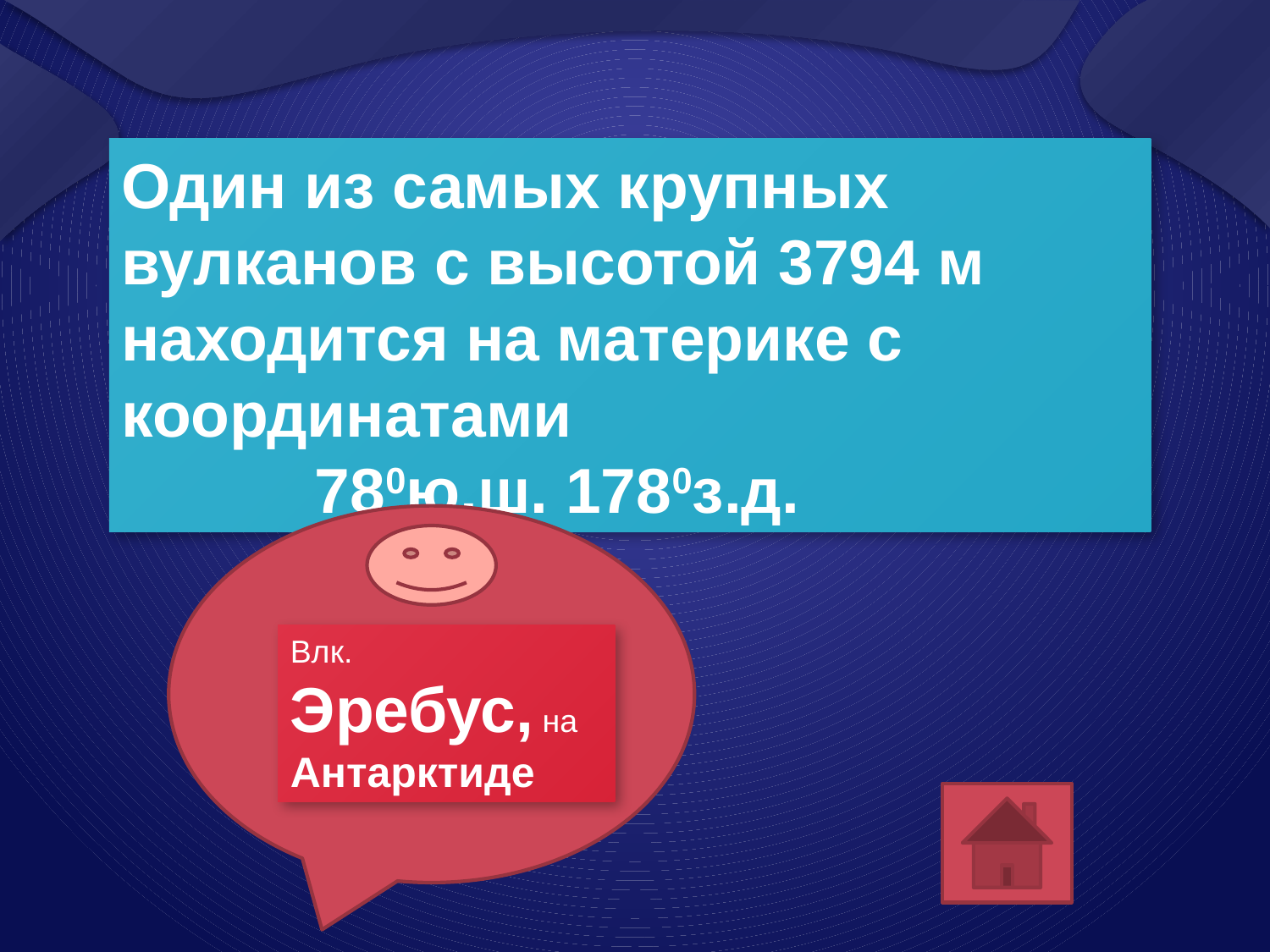

Один из самых крупных вулканов с высотой 3794 м находится на материке с координатами
           780ю.ш. 1780з.д.

Влк. Эребус, на Антарктиде